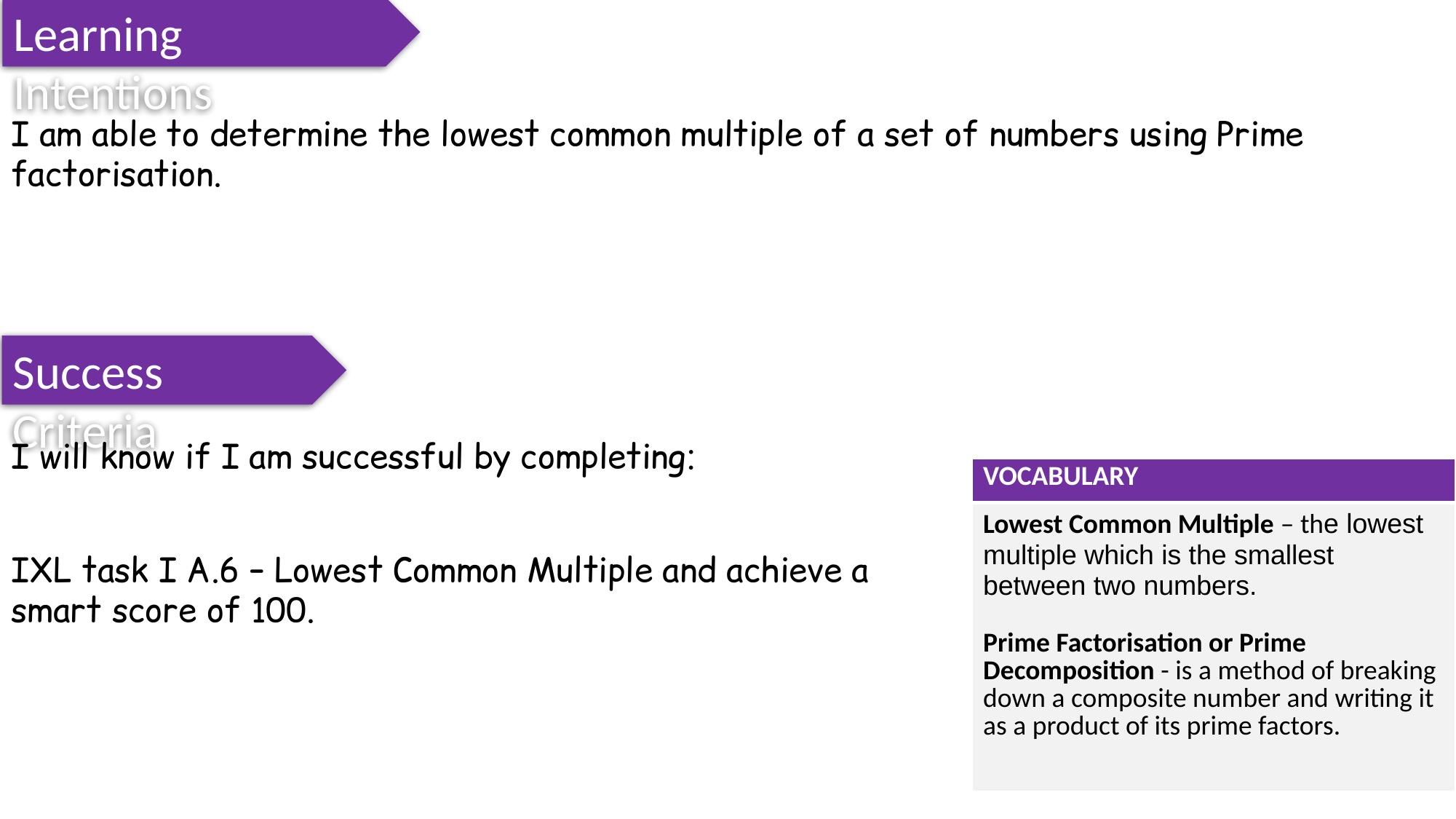

Learning Intentions
I am able to determine the lowest common multiple of a set of numbers using Prime factorisation.
Success Criteria
I will know if I am successful by completing:

IXL task I A.6 – Lowest Common Multiple and achieve a smart score of 100.
| VOCABULARY |
| --- |
| Lowest Common Multiple – the lowest multiple which is the smallest between two numbers. Prime Factorisation or Prime Decomposition - is a method of breaking down a composite number and writing it as a product of its prime factors. |